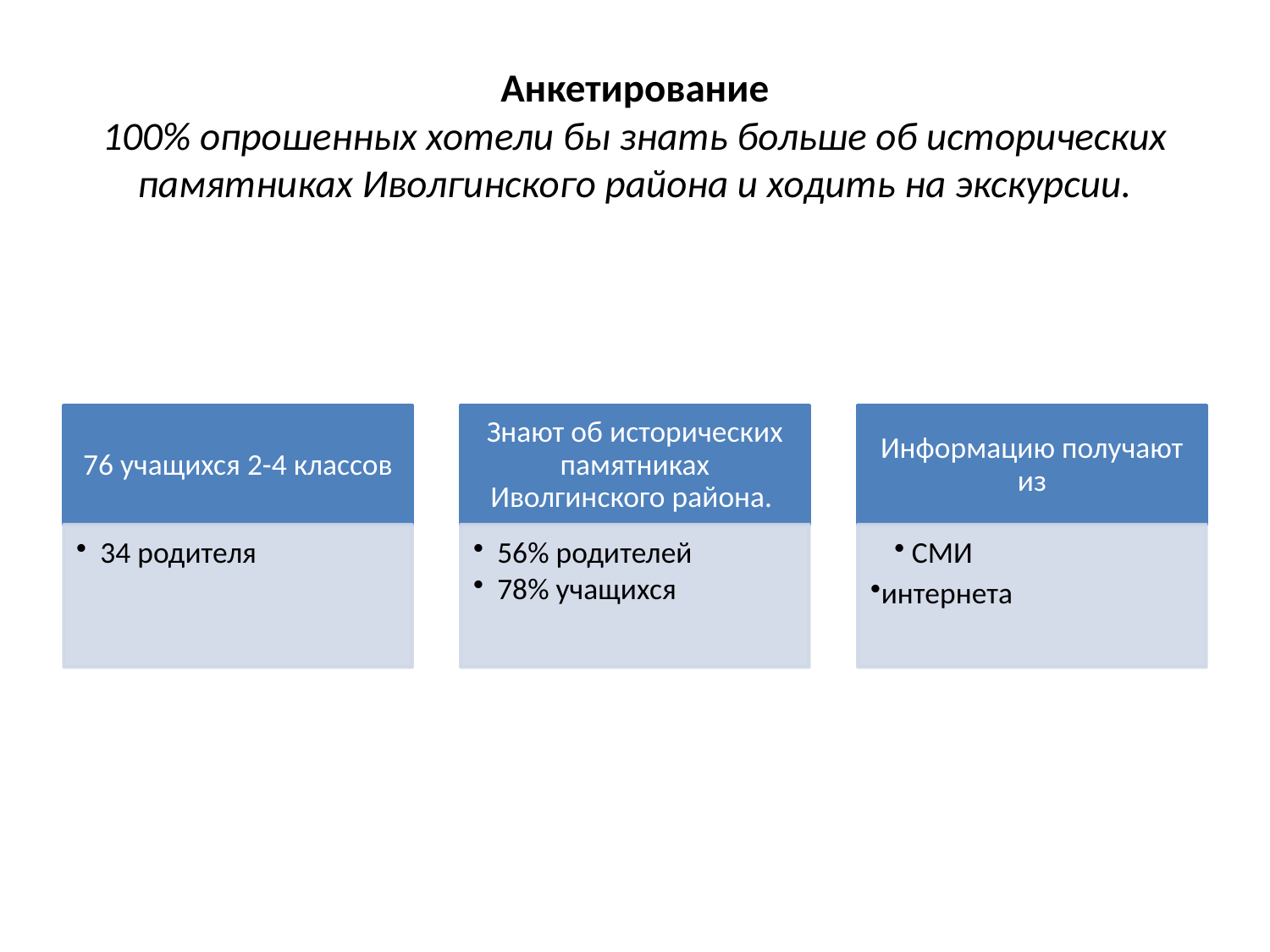

# Анкетирование 100% опрошенных хотели бы знать больше об исторических памятниках Иволгинского района и ходить на экскурсии.
76 учащихся 2-4 классов
34 родителя

Знают об исторических памятниках Иволгинского района.
56% родителей
78% учащихся
Информацию получают из
 СМИ
интернета